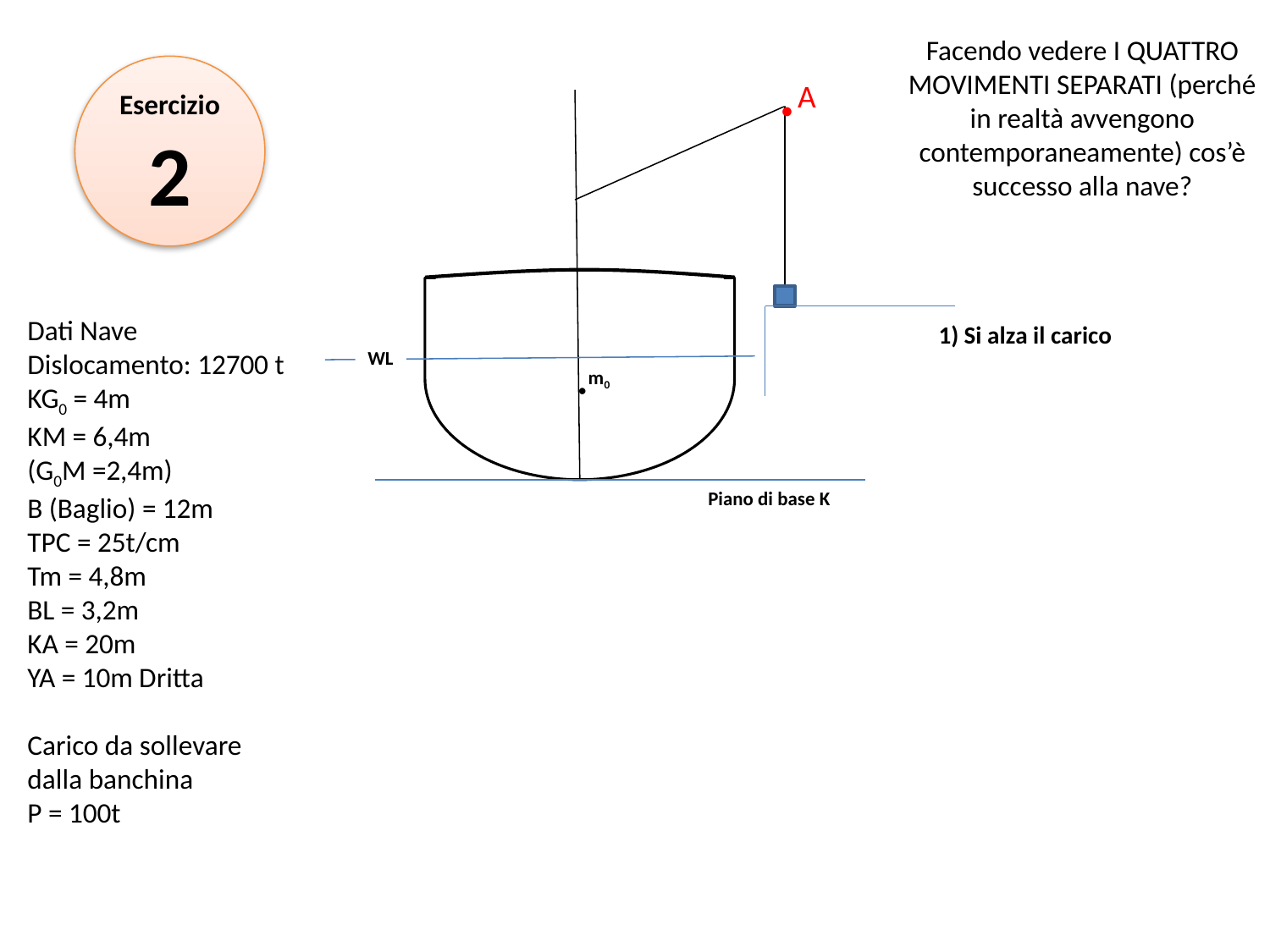

Facendo vedere I QUATTRO MOVIMENTI SEPARATI (perché in realtà avvengono contemporaneamente) cos’è successo alla nave?
Esercizio 2
A
·

·m0
Dati Nave
Dislocamento: 12700 t
KG0 = 4m
KM = 6,4m
(G0M =2,4m)
B (Baglio) = 12m
TPC = 25t/cm
Tm = 4,8m
BL = 3,2m
KA = 20m
YA = 10m Dritta

Carico da sollevare dalla banchina
P = 100t
1) Si alza il carico
WL
Piano di base K